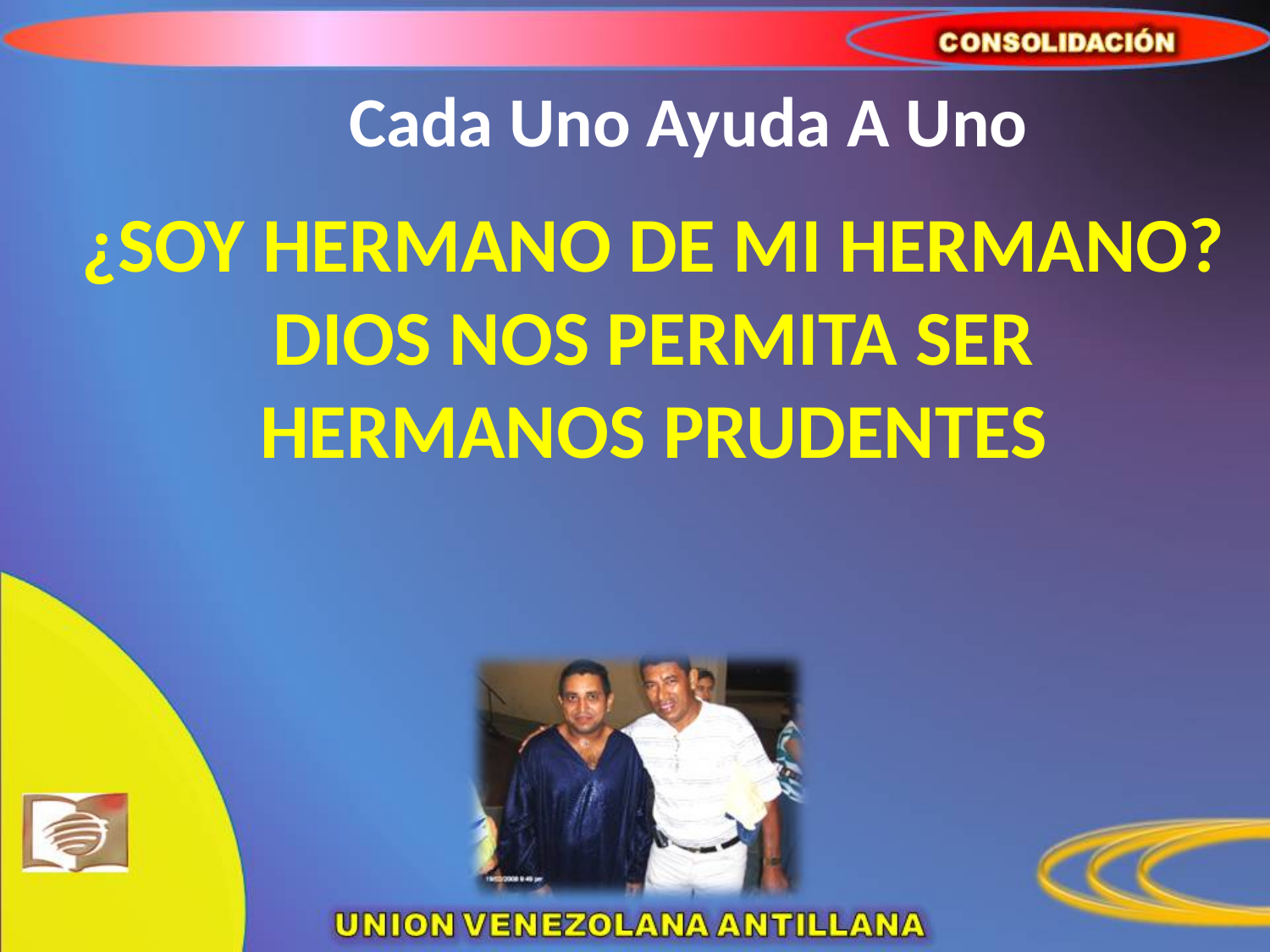

# Cada Uno Ayuda A Uno
	¿SOY HERMANO DE MI HERMANO? DIOS NOS PERMITA SER HERMANOS PRUDENTES